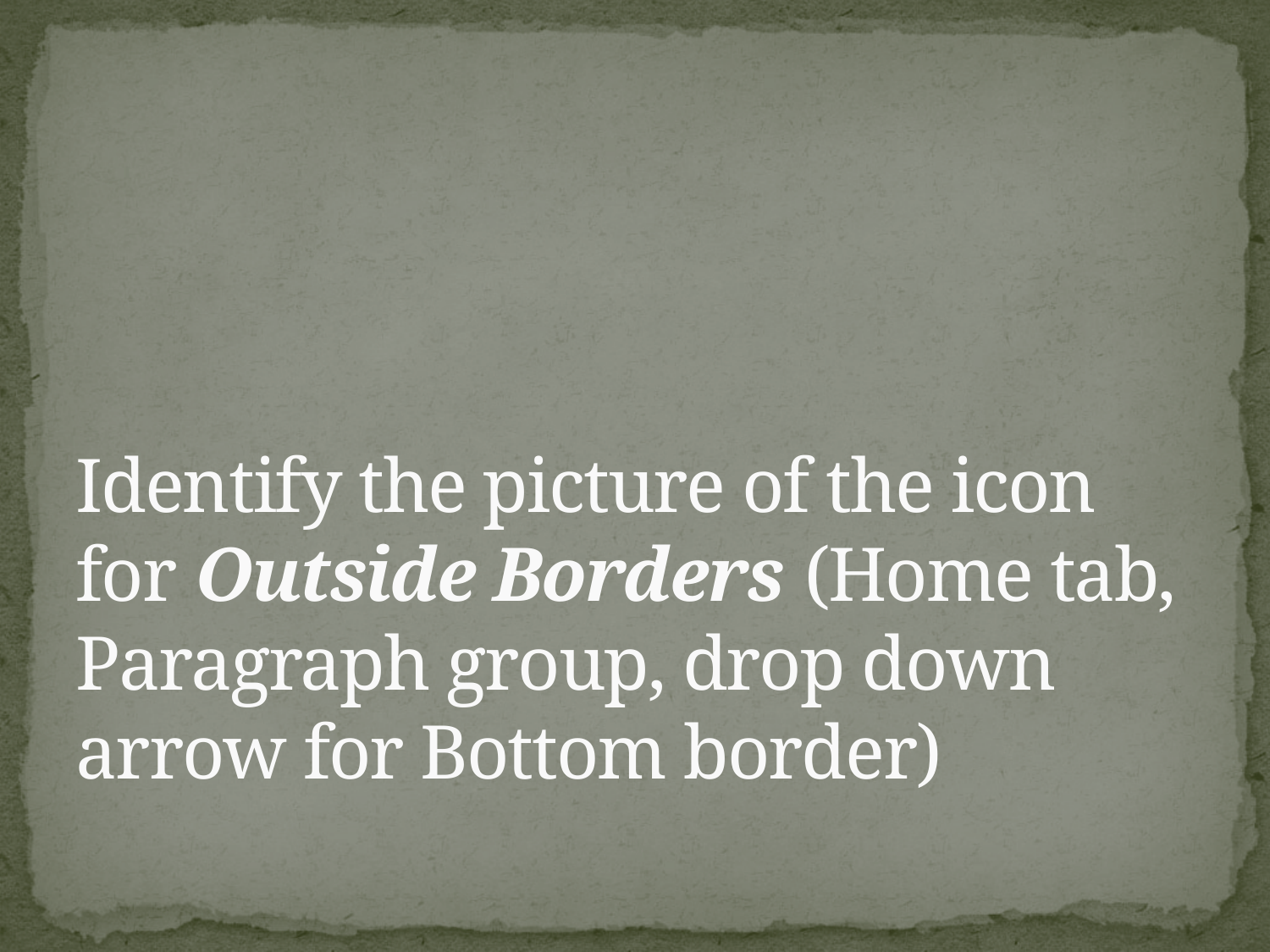

# Identify the picture of the icon for Outside Borders (Home tab, Paragraph group, drop down arrow for Bottom border)